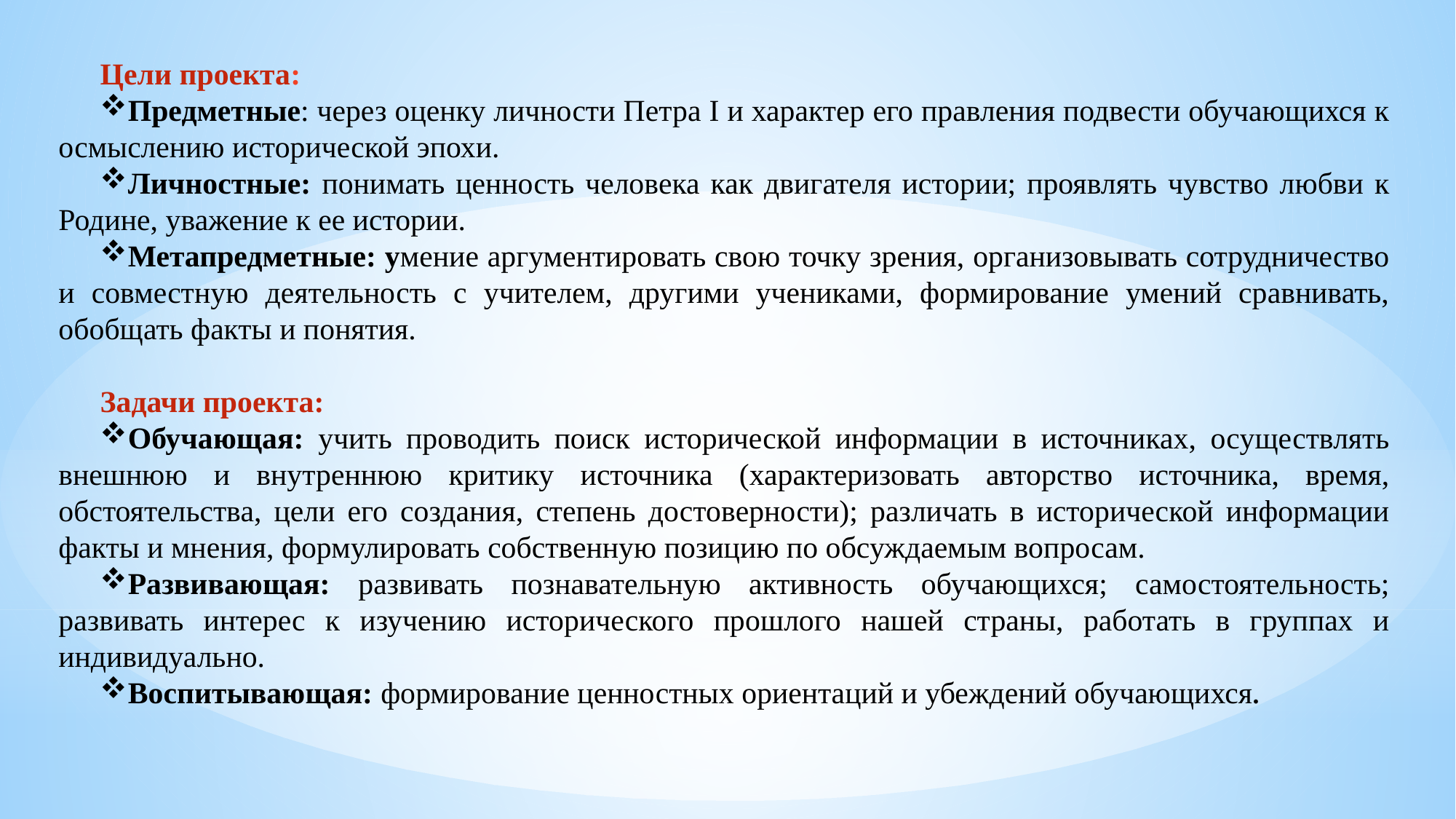

Цели проекта:
Предметные: через оценку личности Петра I и характер его правления подвести обучающихся к осмыслению исторической эпохи.
Личностные: понимать ценность человека как двигателя истории; проявлять чувство любви к Родине, уважение к ее истории.
Метапредметные: умение аргументировать свою точку зрения, организовывать сотрудничество и совместную деятельность с учителем, другими учениками, формирование умений сравнивать, обобщать факты и понятия.

Задачи проекта:
Обучающая: учить проводить поиск исторической информации в источниках, осуществлять внешнюю и внутреннюю критику источника (характеризовать авторство источника, время, обстоятельства, цели его создания, степень достоверности); различать в исторической информации факты и мнения, формулировать собственную позицию по обсуждаемым вопросам.
Развивающая: развивать познавательную активность обучающихся; самостоятельность; развивать интерес к изучению исторического прошлого нашей страны, работать в группах и индивидуально.
Воспитывающая: формирование ценностных ориентаций и убеждений обучающихся.